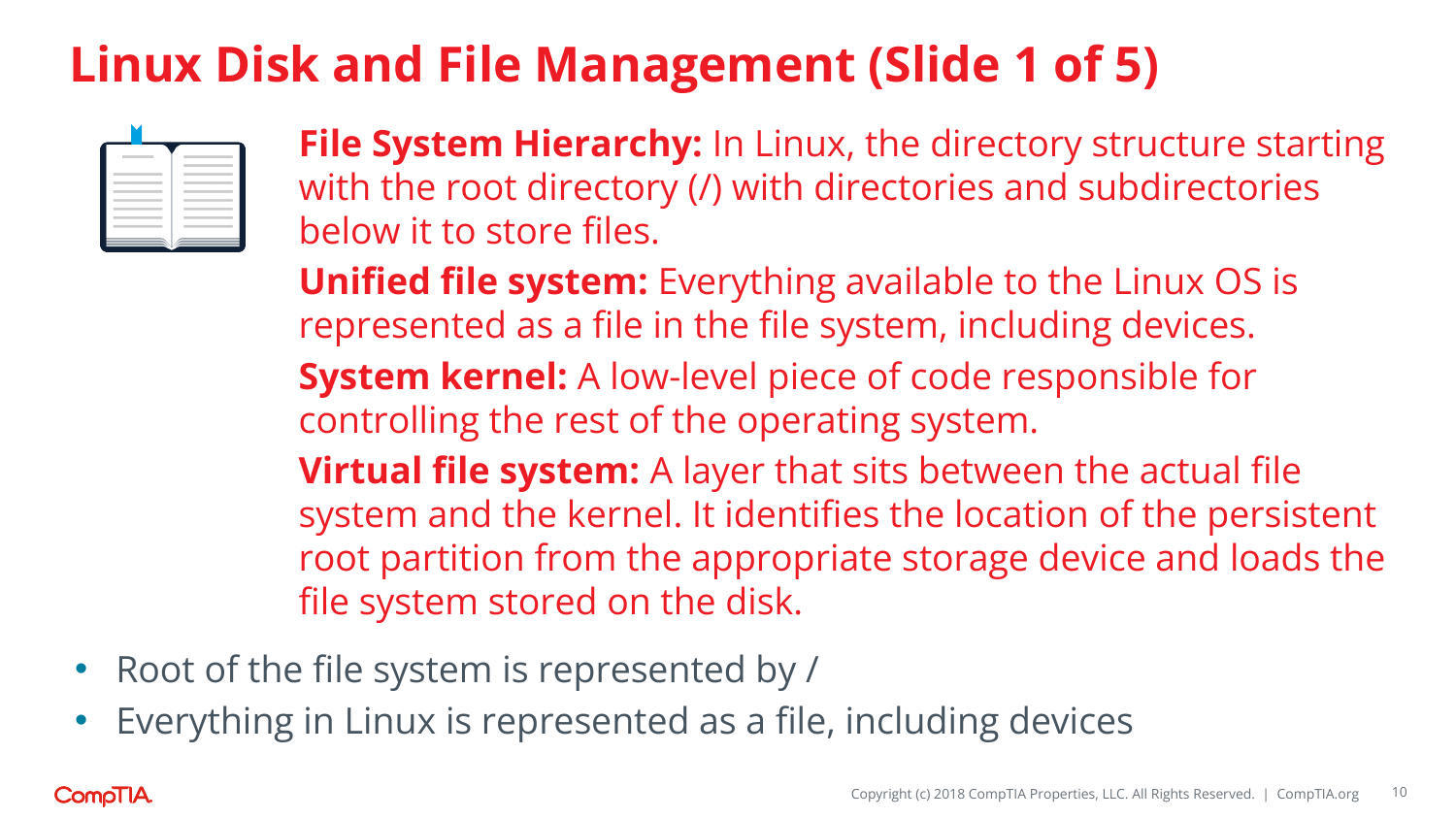

# Linux Disk and File Management (Slide 1 of 5)
File System Hierarchy: In Linux, the directory structure starting with the root directory (/) with directories and subdirectories below it to store files.
Unified file system: Everything available to the Linux OS is represented as a file in the file system, including devices.
System kernel: A low-level piece of code responsible for controlling the rest of the operating system.
Virtual file system: A layer that sits between the actual file system and the kernel. It identifies the location of the persistent root partition from the appropriate storage device and loads the file system stored on the disk.

Root of the file system is represented by /
Everything in Linux is represented as a file, including devices
10